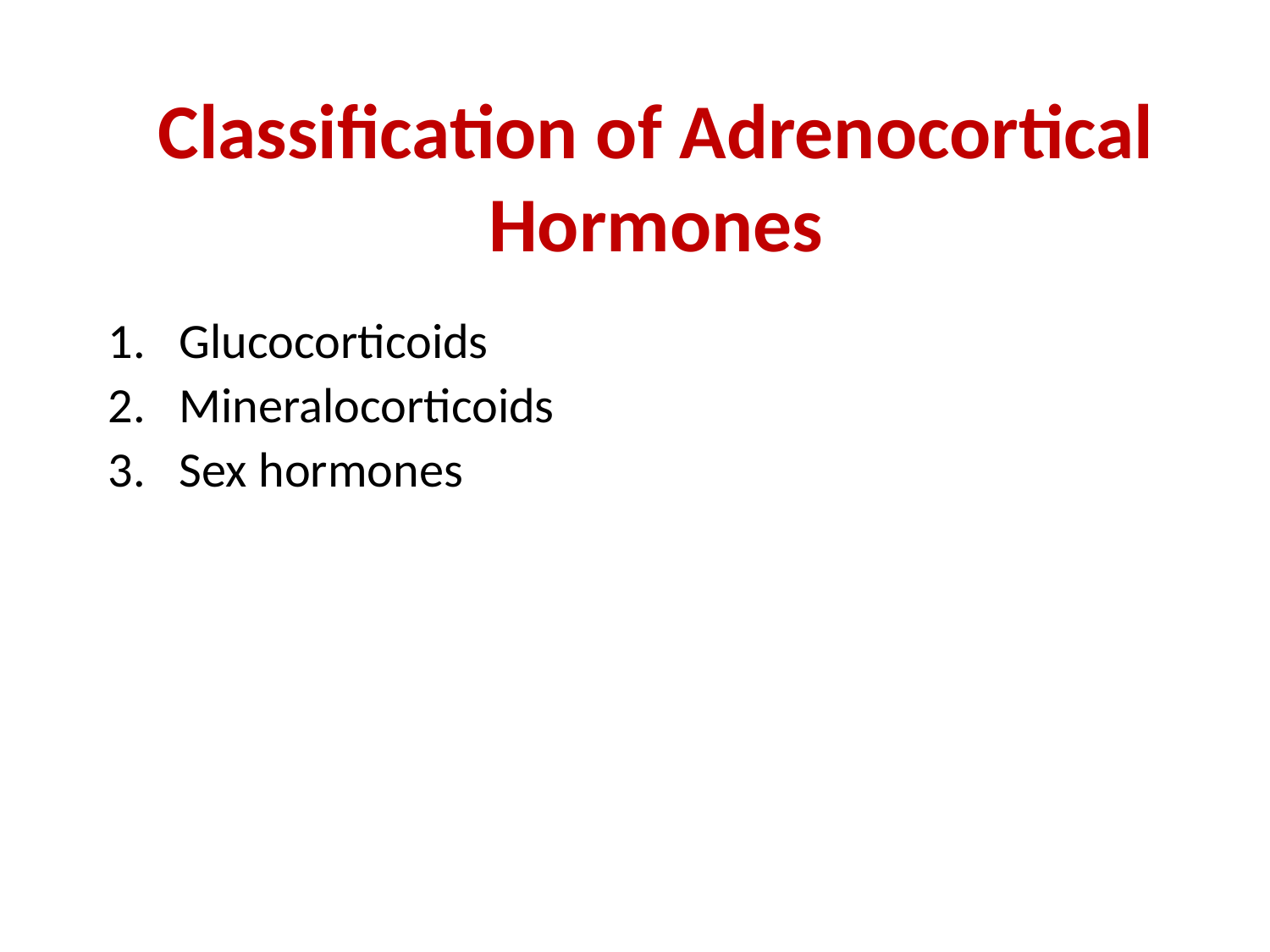

# Classification of Adrenocortical Hormones
Glucocorticoids
Mineralocorticoids
Sex hormones